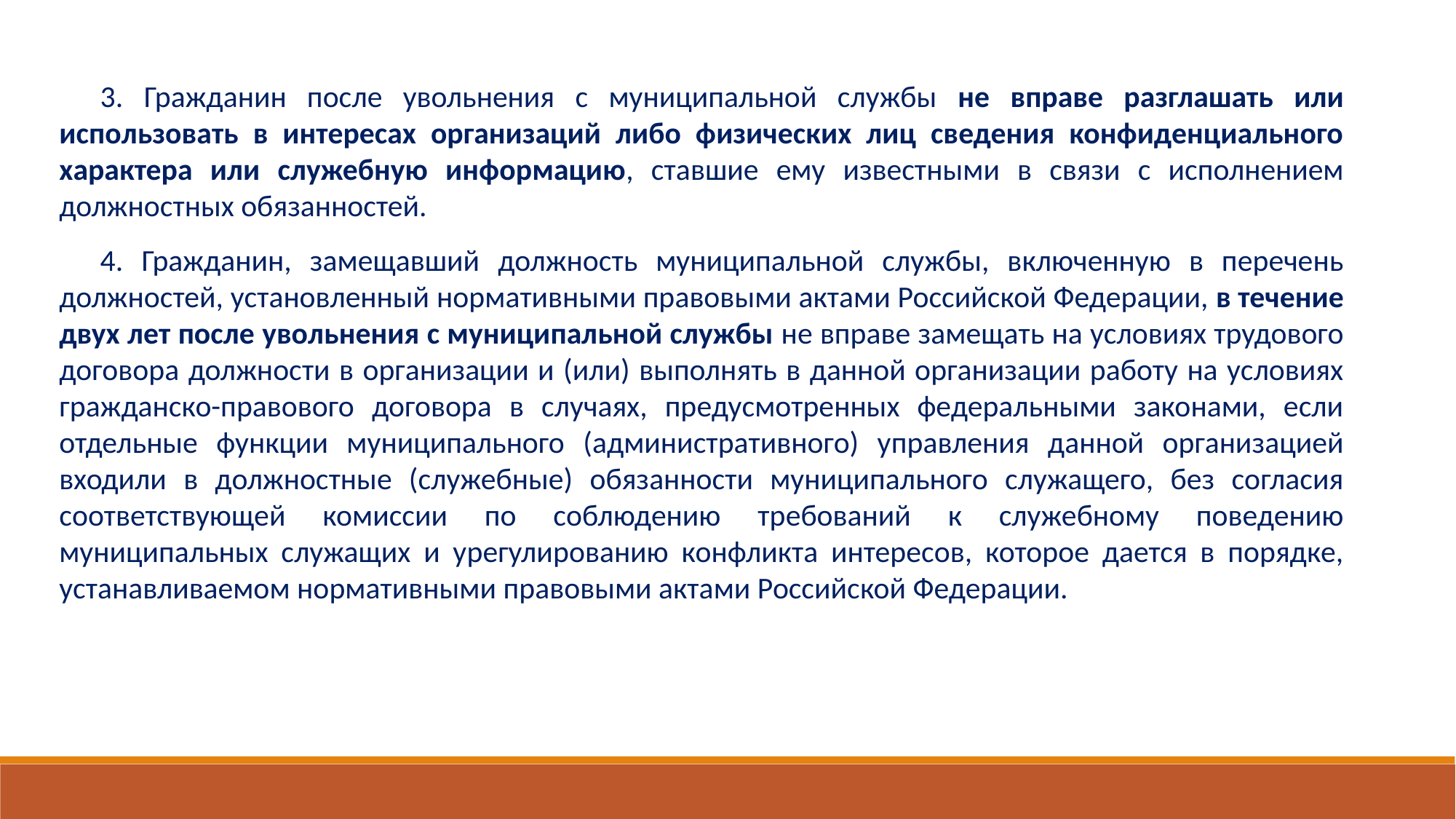

3. Гражданин после увольнения с муниципальной службы не вправе разглашать или использовать в интересах организаций либо физических лиц сведения конфиденциального характера или служебную информацию, ставшие ему известными в связи с исполнением должностных обязанностей.
4. Гражданин, замещавший должность муниципальной службы, включенную в перечень должностей, установленный нормативными правовыми актами Российской Федерации, в течение двух лет после увольнения с муниципальной службы не вправе замещать на условиях трудового договора должности в организации и (или) выполнять в данной организации работу на условиях гражданско-правового договора в случаях, предусмотренных федеральными законами, если отдельные функции муниципального (административного) управления данной организацией входили в должностные (служебные) обязанности муниципального служащего, без согласия соответствующей комиссии по соблюдению требований к служебному поведению муниципальных служащих и урегулированию конфликта интересов, которое дается в порядке, устанавливаемом нормативными правовыми актами Российской Федерации.